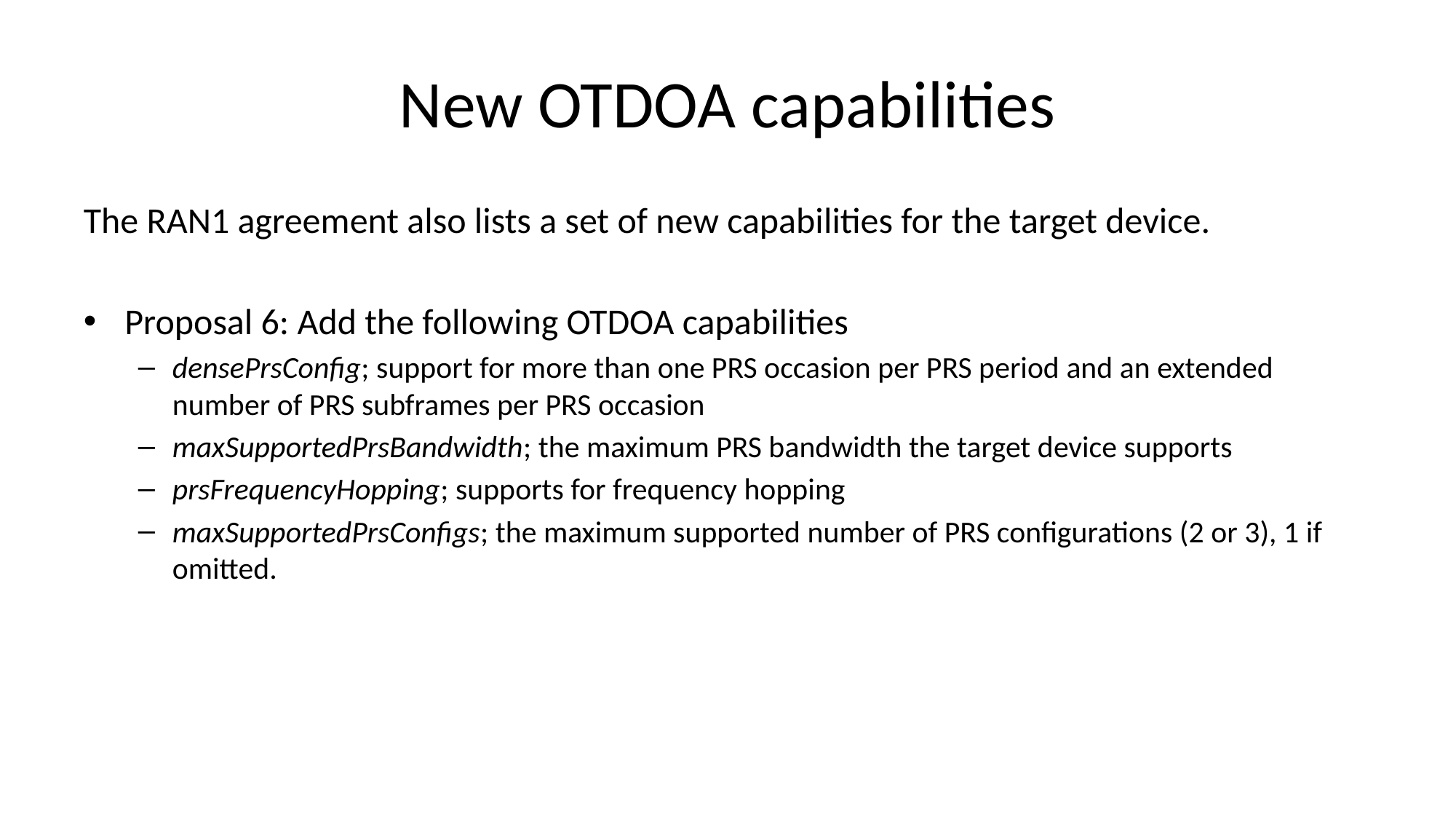

# New OTDOA capabilities
The RAN1 agreement also lists a set of new capabilities for the target device.

Proposal 6: Add the following OTDOA capabilities
densePrsConfig; support for more than one PRS occasion per PRS period and an extended number of PRS subframes per PRS occasion
maxSupportedPrsBandwidth; the maximum PRS bandwidth the target device supports
prsFrequencyHopping; supports for frequency hopping
maxSupportedPrsConfigs; the maximum supported number of PRS configurations (2 or 3), 1 if omitted.